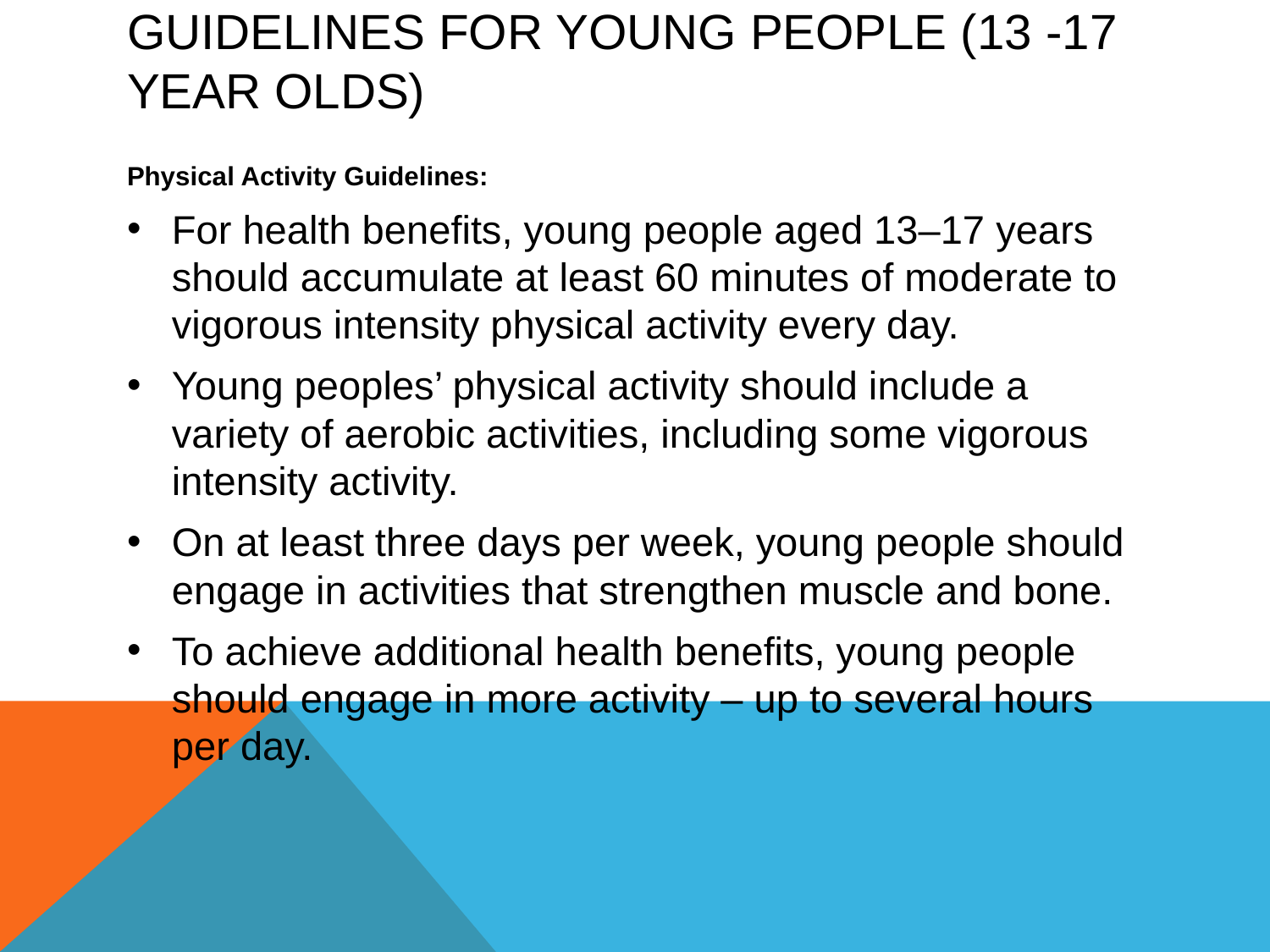

# Guidelines for Young People (13 -17 year olds)
Physical Activity Guidelines:
For health benefits, young people aged 13–17 years should accumulate at least 60 minutes of moderate to vigorous intensity physical activity every day.
Young peoples’ physical activity should include a variety of aerobic activities, including some vigorous intensity activity.
On at least three days per week, young people should engage in activities that strengthen muscle and bone.
To achieve additional health benefits, young people should engage in more activity – up to several hours per day.